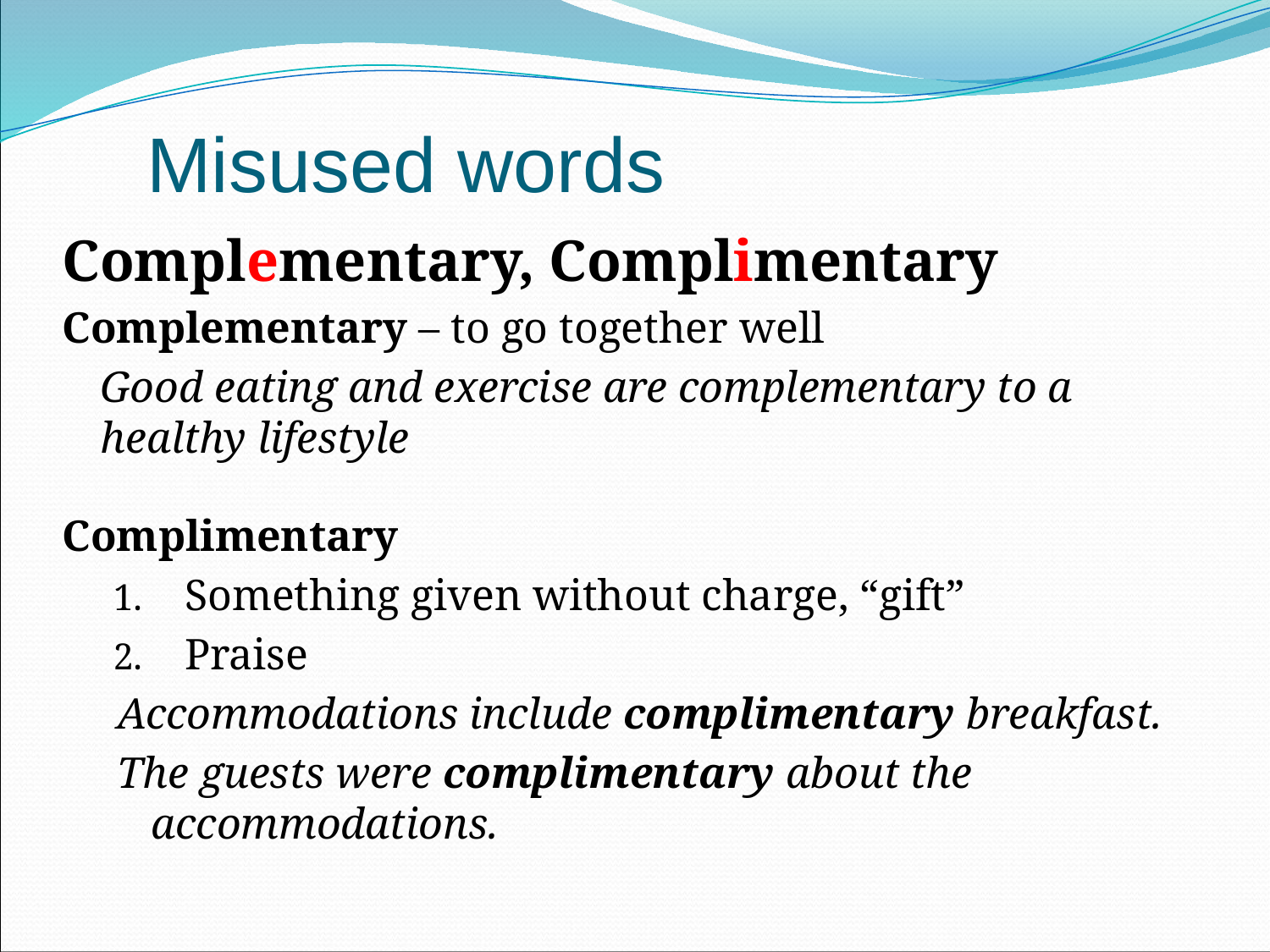

# Misused words
Complementary, Complimentary
Complementary – to go together well
	Good eating and exercise are complementary to a healthy lifestyle

Complimentary
Something given without charge, “gift”
Praise
Accommodations include complimentary breakfast.
The guests were complimentary about the accommodations.